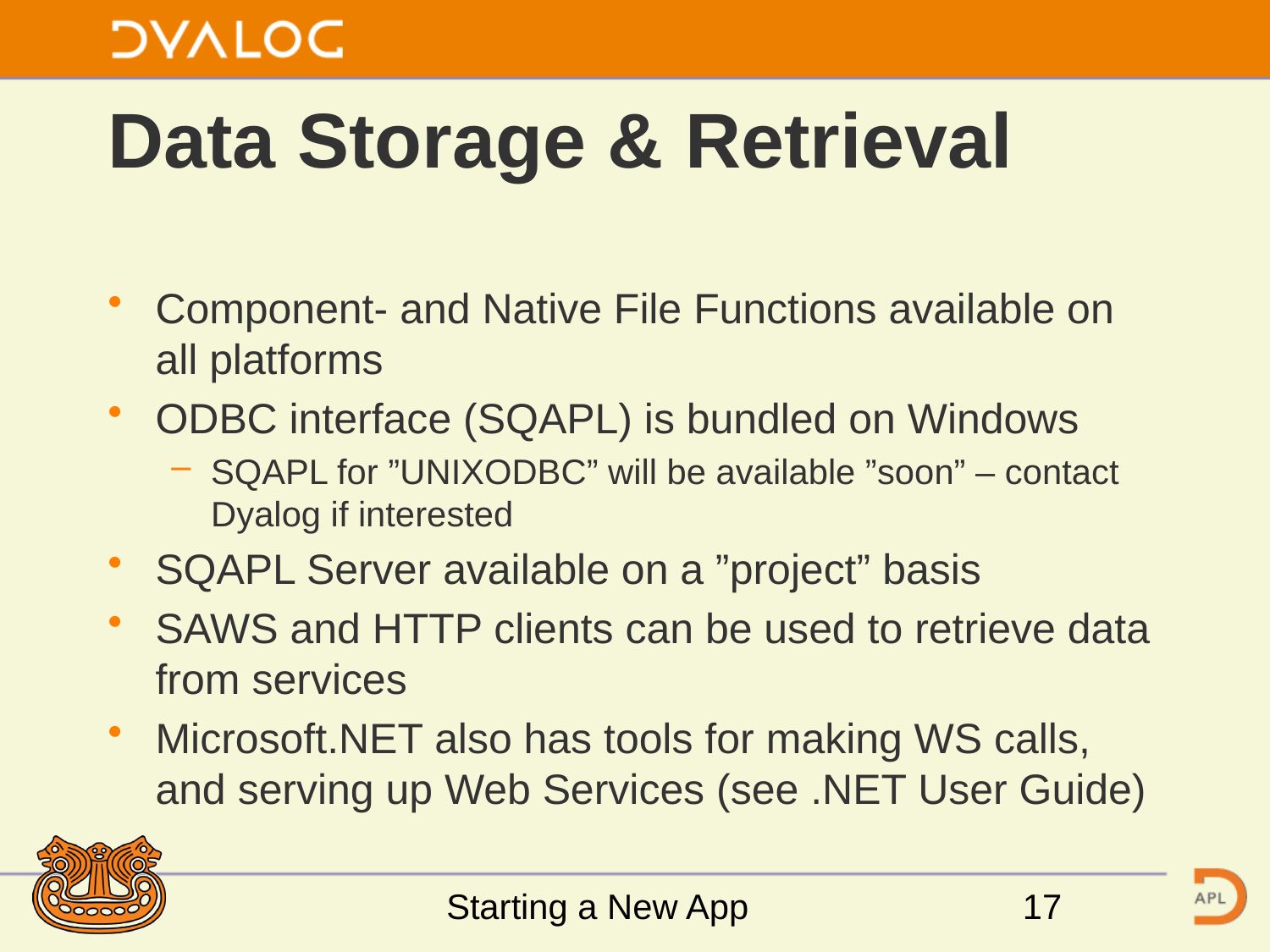

# Data Storage & Retrieval
Component- and Native File Functions available on all platforms
ODBC interface (SQAPL) is bundled on Windows
SQAPL for ”UNIXODBC” will be available ”soon” – contact Dyalog if interested
SQAPL Server available on a ”project” basis
SAWS and HTTP clients can be used to retrieve data from services
Microsoft.NET also has tools for making WS calls, and serving up Web Services (see .NET User Guide)

Starting a New App
17